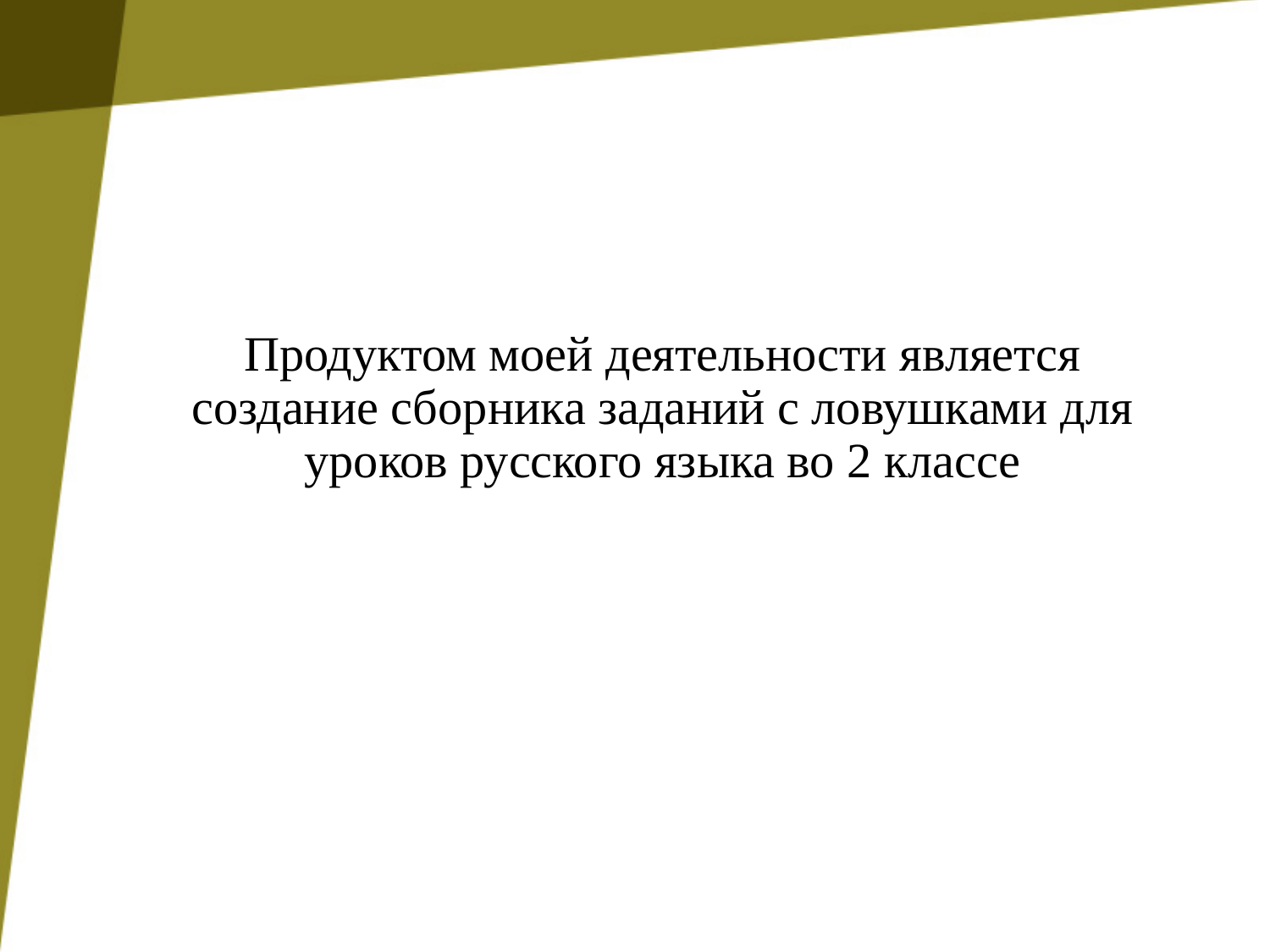

# Продуктом моей деятельности является создание сборника заданий с ловушками для уроков русского языка во 2 классе